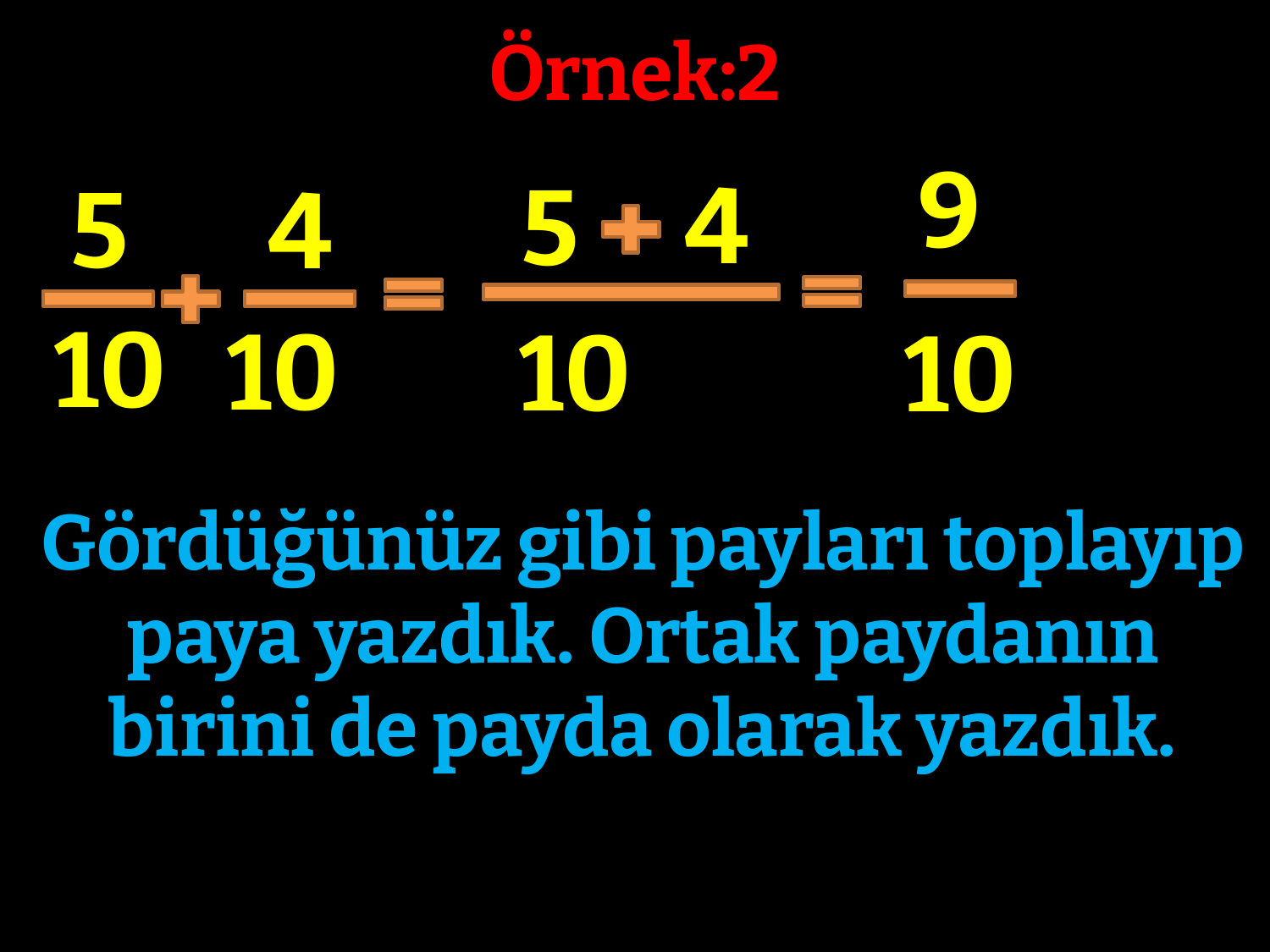

Örnek:2
9
4
5
5
4

10
#
10
10
10
Gördüğünüz gibi payları toplayıp paya yazdık. Ortak paydanın birini de payda olarak yazdık.